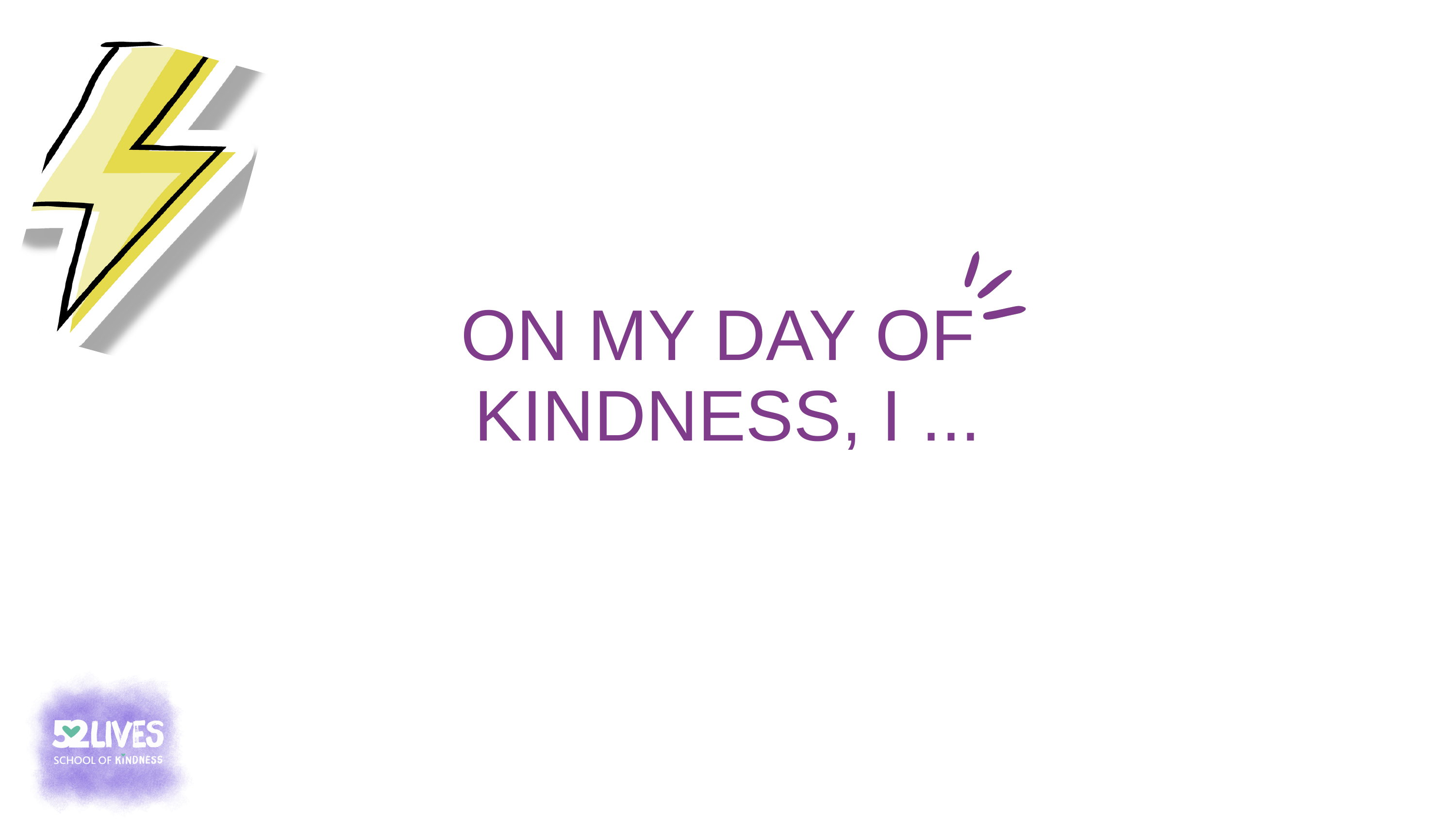

ON MY DAY OF
KINDNESS, I ...